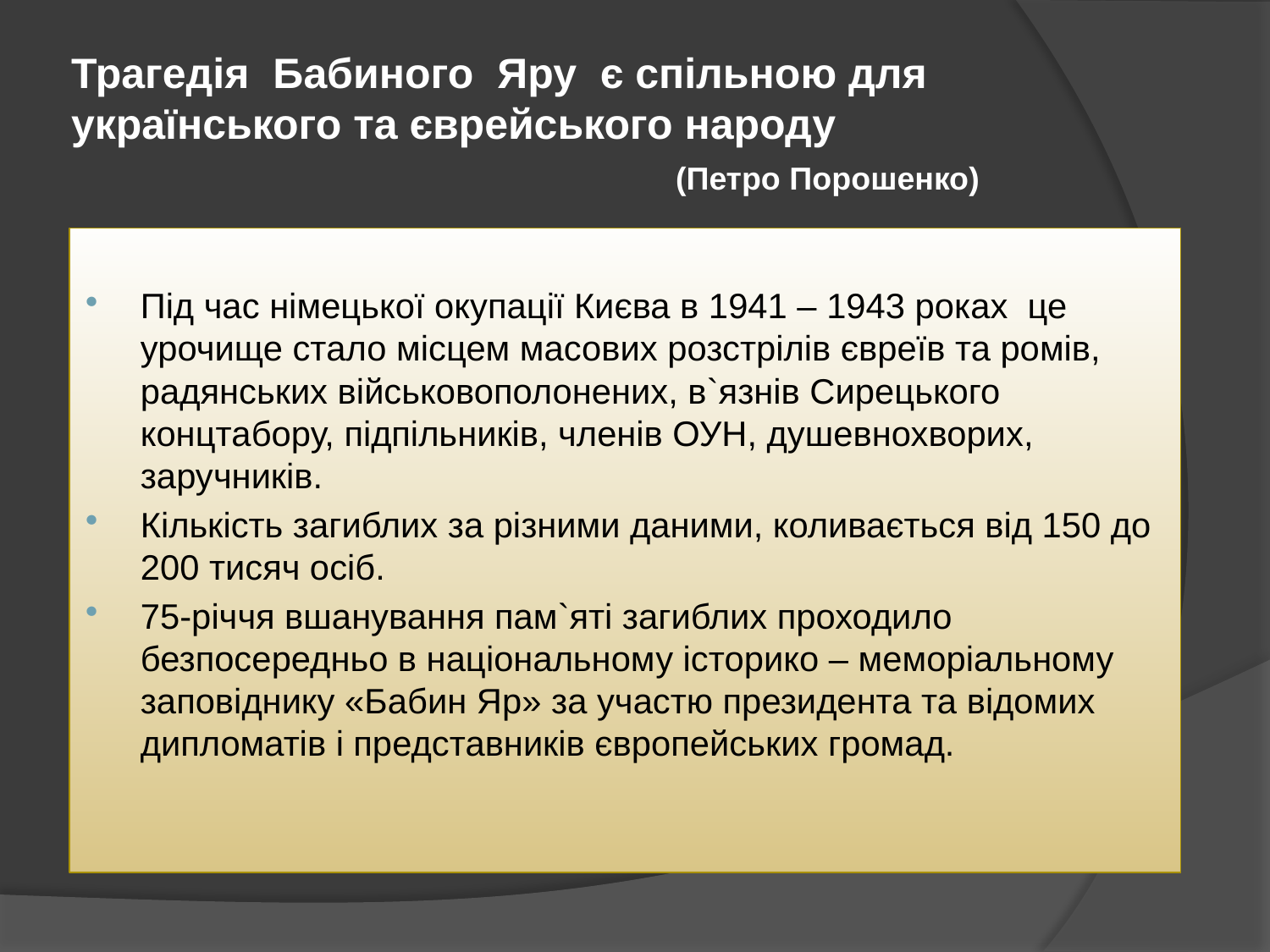

# Трагедія  Бабиного  Яру  є спільною для українського та єврейського народу (Петро Порошенко)

Під час німецької окупації Києва в 1941 – 1943 роках  це урочище стало місцем масових розстрілів євреїв та ромів, радянських військовополонених, в`язнів Сирецького концтабору, підпільників, членів ОУН, душевнохворих, заручників.
Кількість загиблих за різними даними, коливається від 150 до 200 тисяч осіб.
75-річчя вшанування пам`яті загиблих проходило безпосередньо в національному історико – меморіальному заповіднику «Бабин Яр» за участю президента та відомих дипломатів і представників європейських громад.